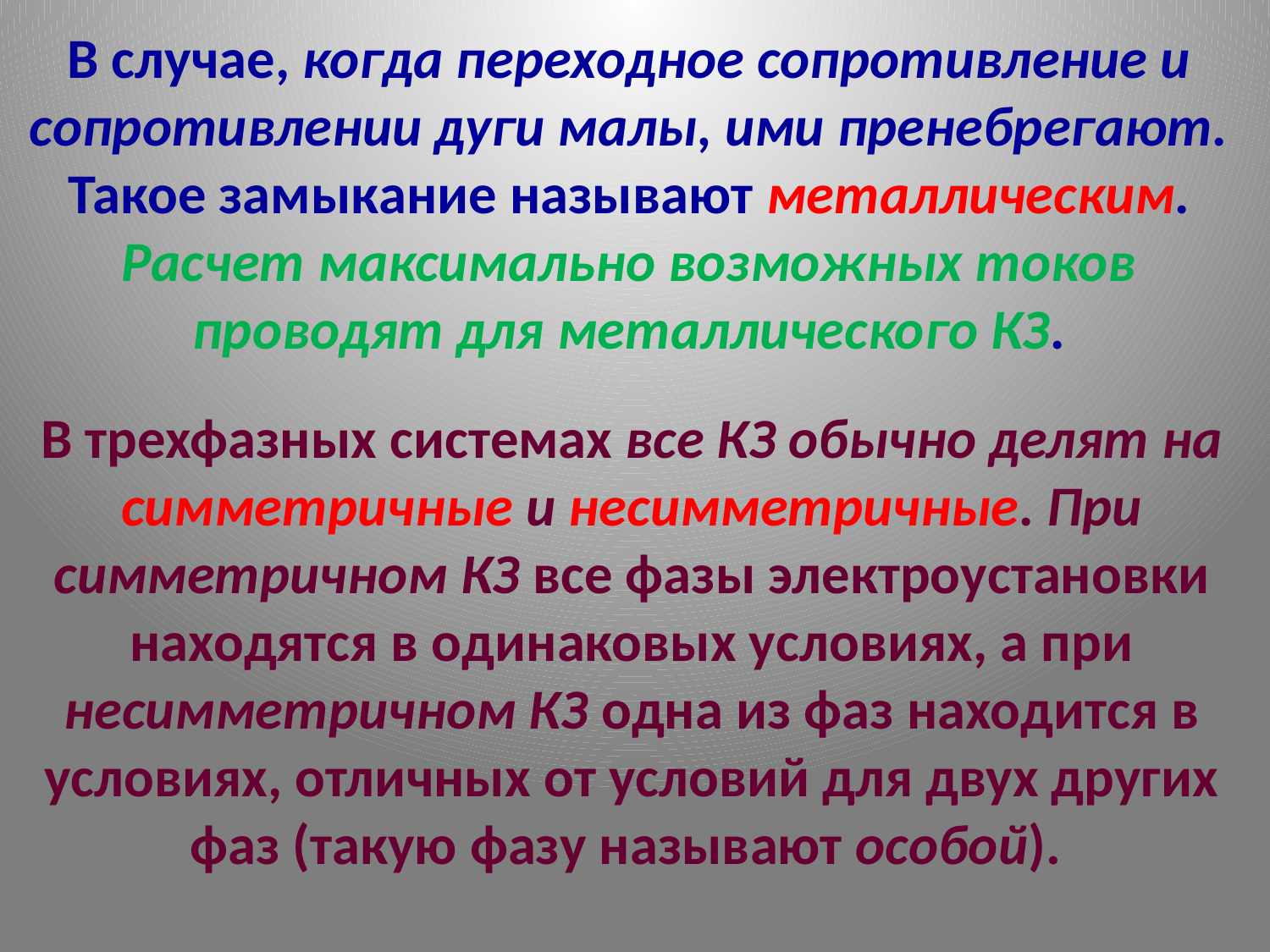

# В случае, когда переходное сопротивление и сопротивлении дуги малы, ими пренебрегают. Такое замыкание называют металлическим. Расчет максимально возможных токов проводят для металлического КЗ.
В трехфазных системах все КЗ обычно делят на симметричные и несимметричные. При симметричном КЗ все фазы электроустановки находятся в одинаковых условиях, а при несимметричном КЗ одна из фаз находится в условиях, отличных от условий для двух других фаз (такую фазу называют особой).